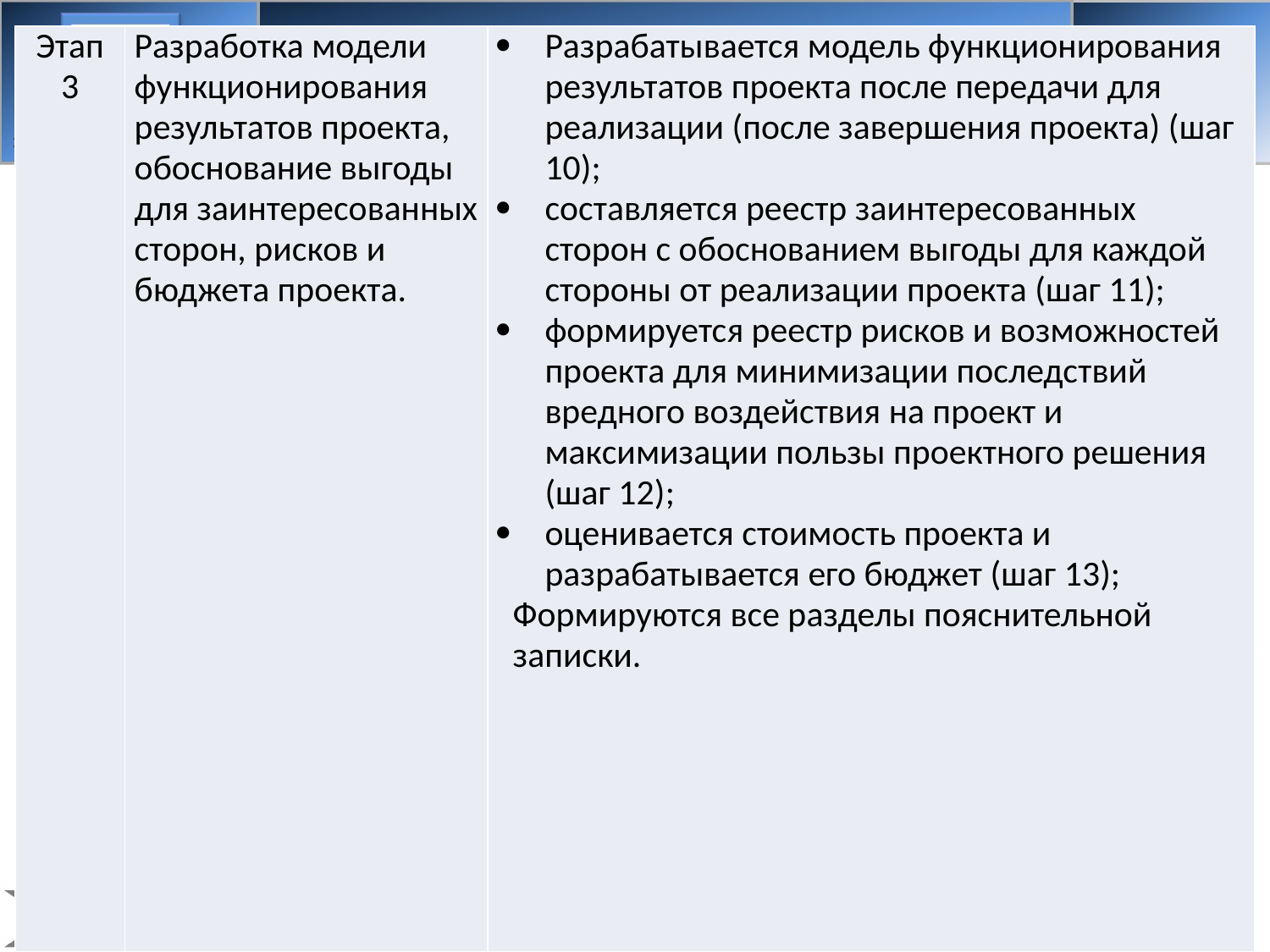

| Этап 3 | Разработка модели функционирования результатов проекта, обоснование выгоды для заинтересованных сторон, рисков и бюджета проекта. | Разрабатывается модель функционирования результатов проекта после передачи для реализации (после завершения проекта) (шаг 10); составляется реестр заинтересованных сторон с обоснованием выгоды для каждой стороны от реализации проекта (шаг 11); формируется реестр рисков и возможностей проекта для минимизации последствий вредного воздействия на проект и максимизации пользы проектного решения (шаг 12); оценивается стоимость проекта и разрабатывается его бюджет (шаг 13); Формируются все разделы пояснительной записки. |
| --- | --- | --- |
#